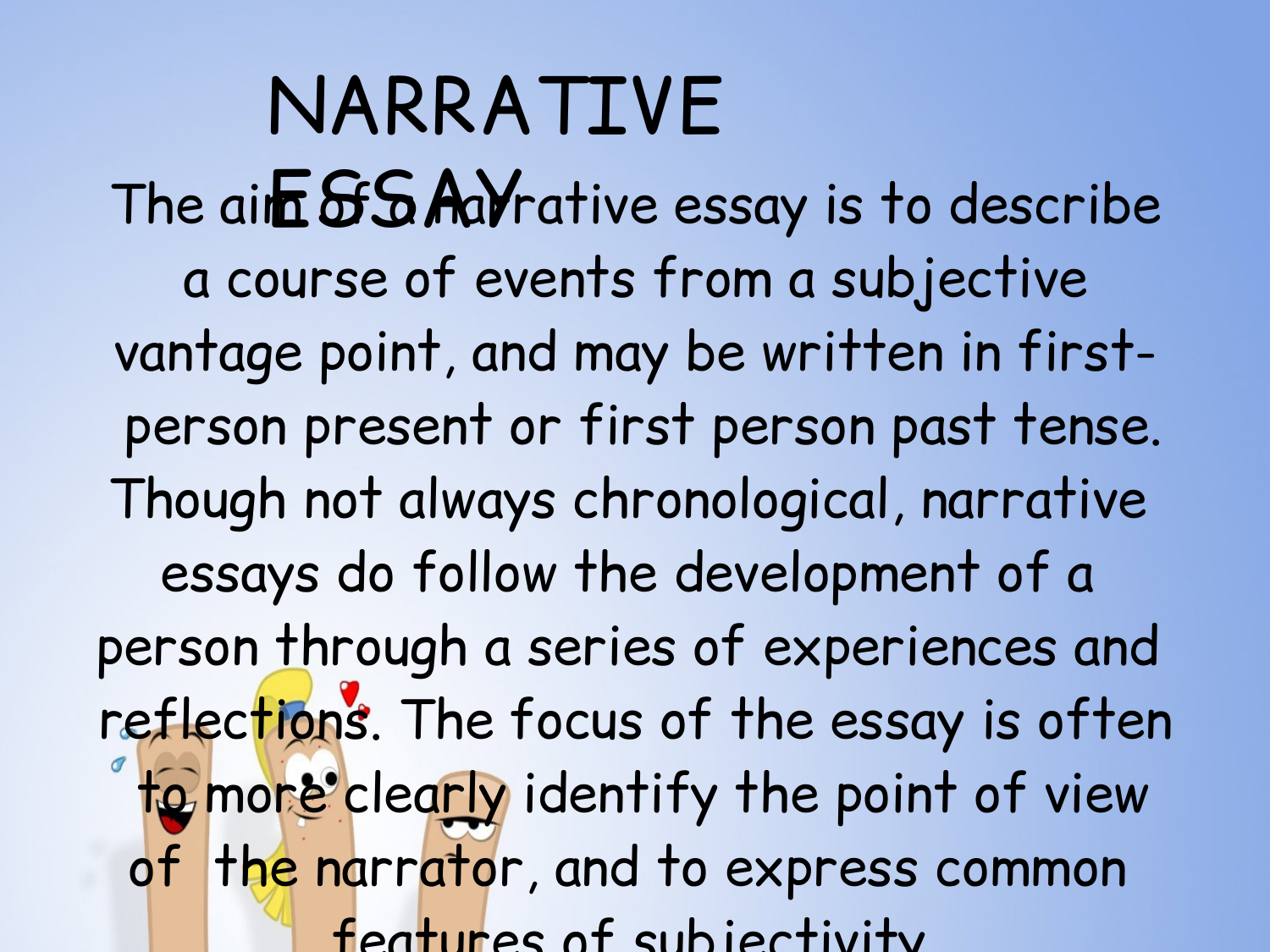

# NARRATIVE ESSAY
The aim of a narrative essay is to describe  a course of events from a subjective  vantage point, and may be written in first-  person present or first person past tense.
Though not always chronological, narrative  essays do follow the development of a  person through a series of experiences and  reflections. The focus of the essay is often  to more clearly identify the point of view of  the narrator, and to express common  features of subjectivity.